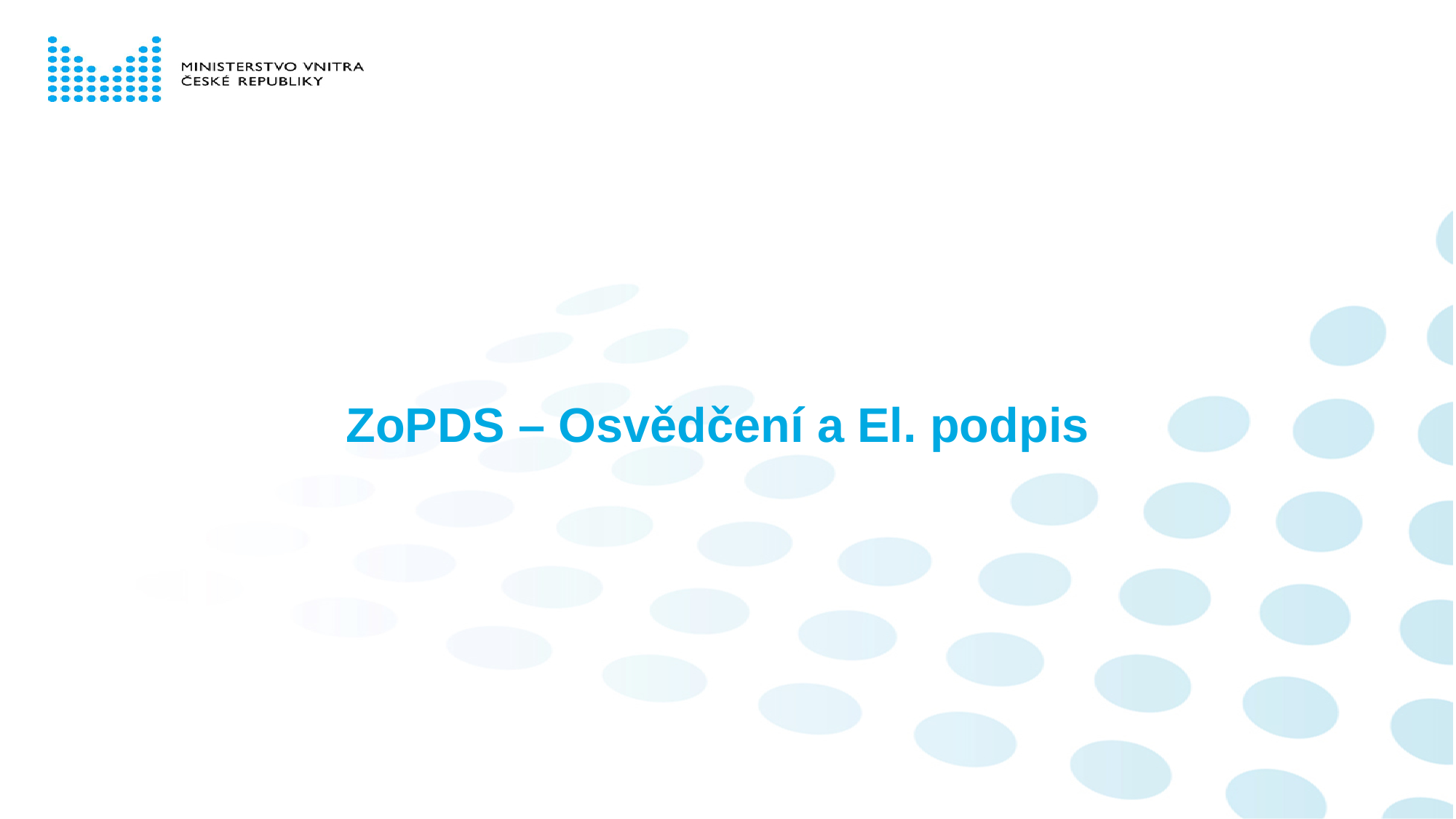

# ZoPDS – Osvědčení a El. podpis